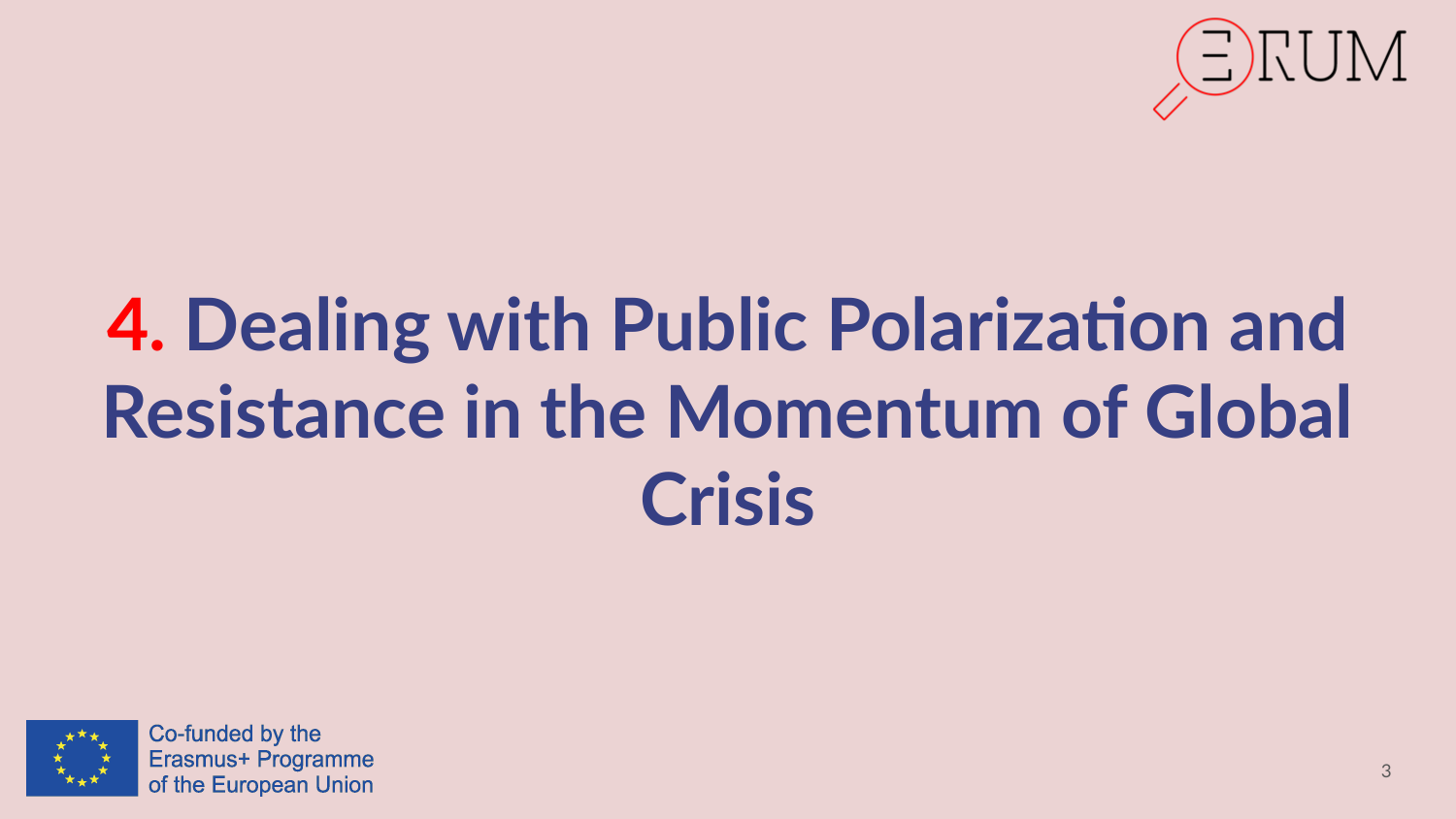

# 4. Dealing with Public Polarization and Resistance in the Momentum of Global Crisis
3